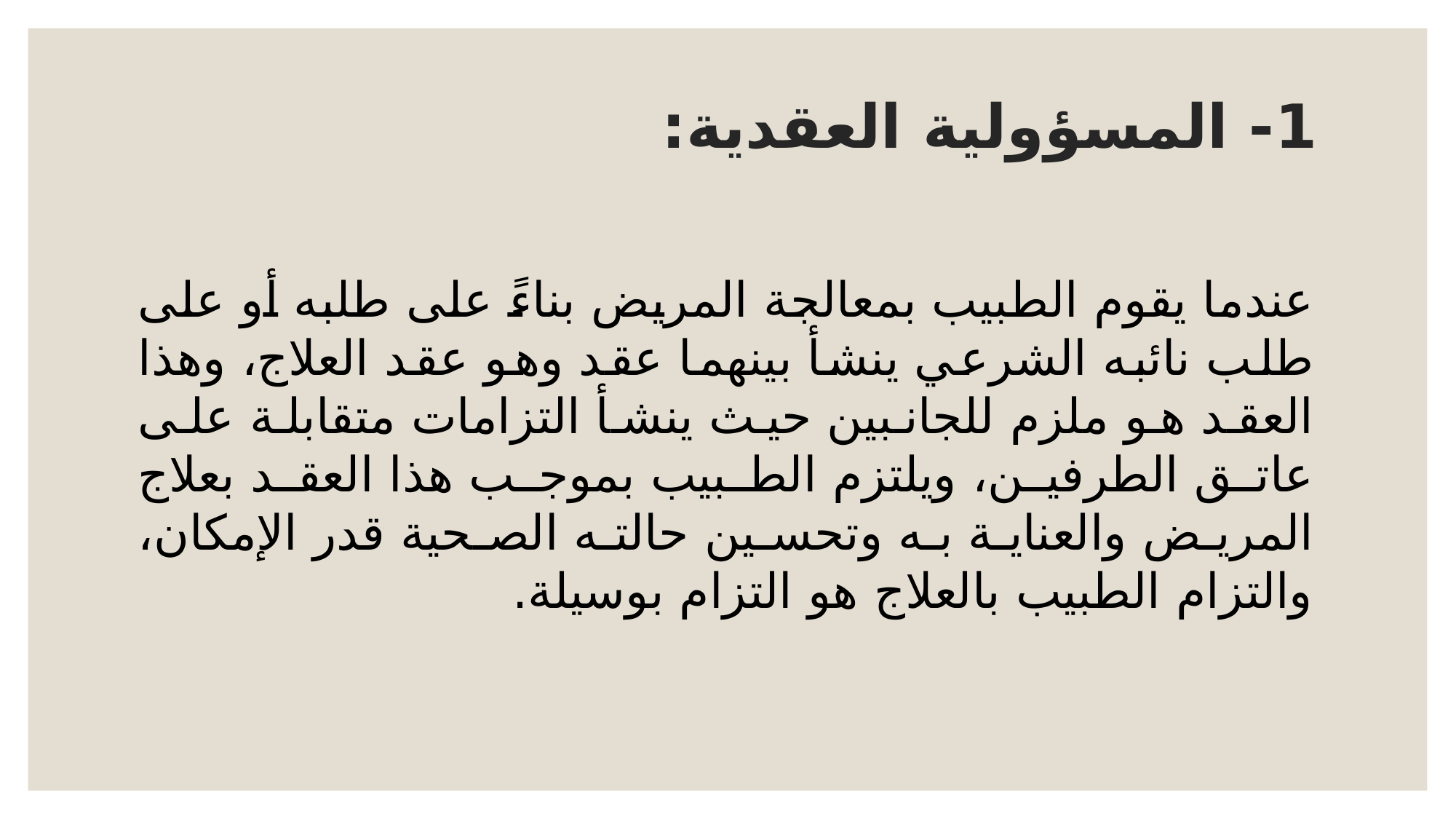

# 1- المسؤولية العقدية:

عندما يقوم الطبيب بمعالجة المريض بناءً على طلبه أو على طلب نائبه الشرعي ينشأ بينهما عقد وهو عقد العلاج، وهذا العقد هو ملزم للجانبين حيث ينشأ التزامات متقابلة على عاتق الطرفين، ويلتزم الطبيب بموجب هذا العقد بعلاج المريض والعناية به وتحسين حالته الصحية قدر الإمكان، والتزام الطبيب بالعلاج هو التزام بوسيلة.